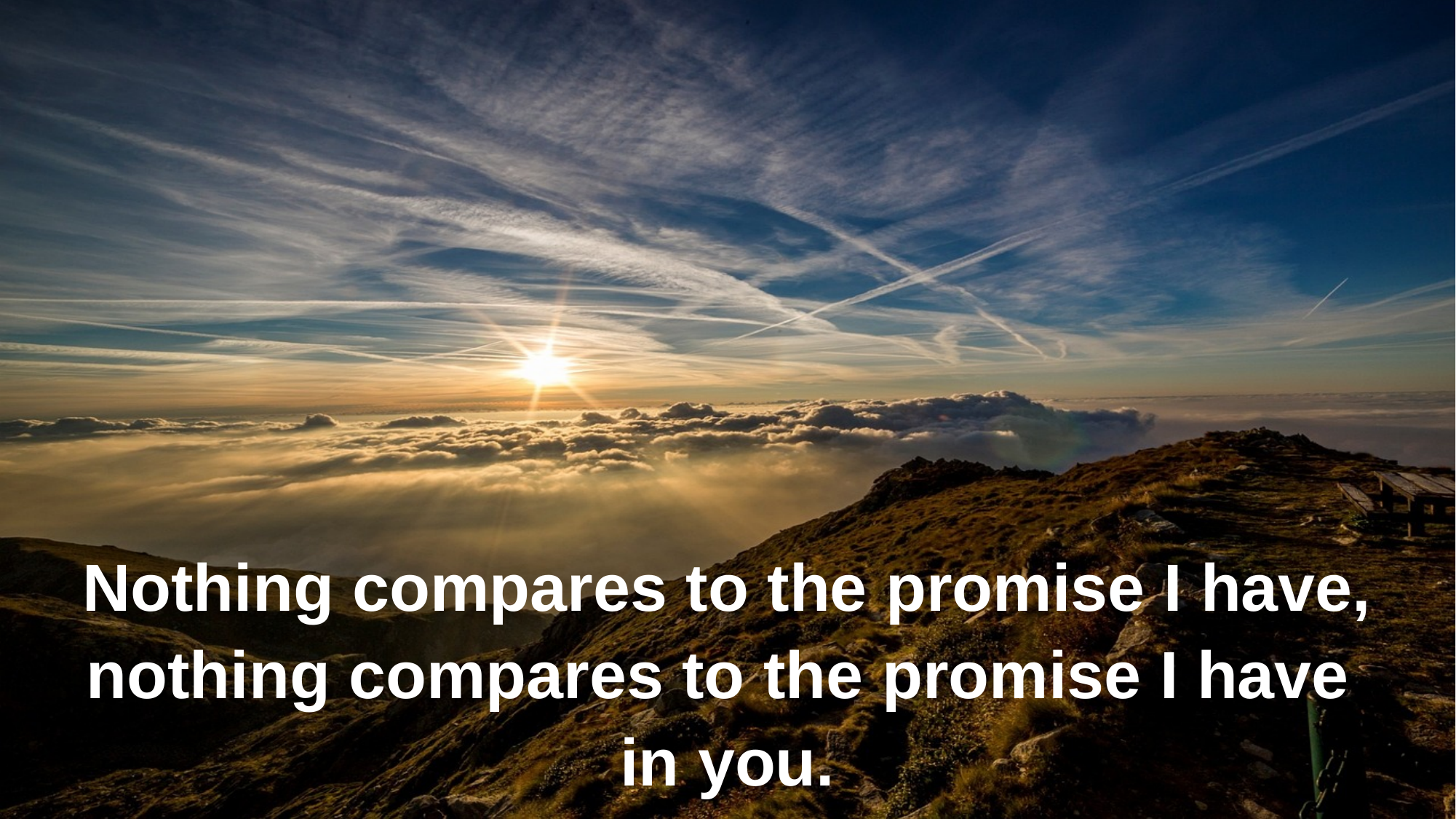

Nothing compares to the promise I have,
nothing compares to the promise I have
in you.